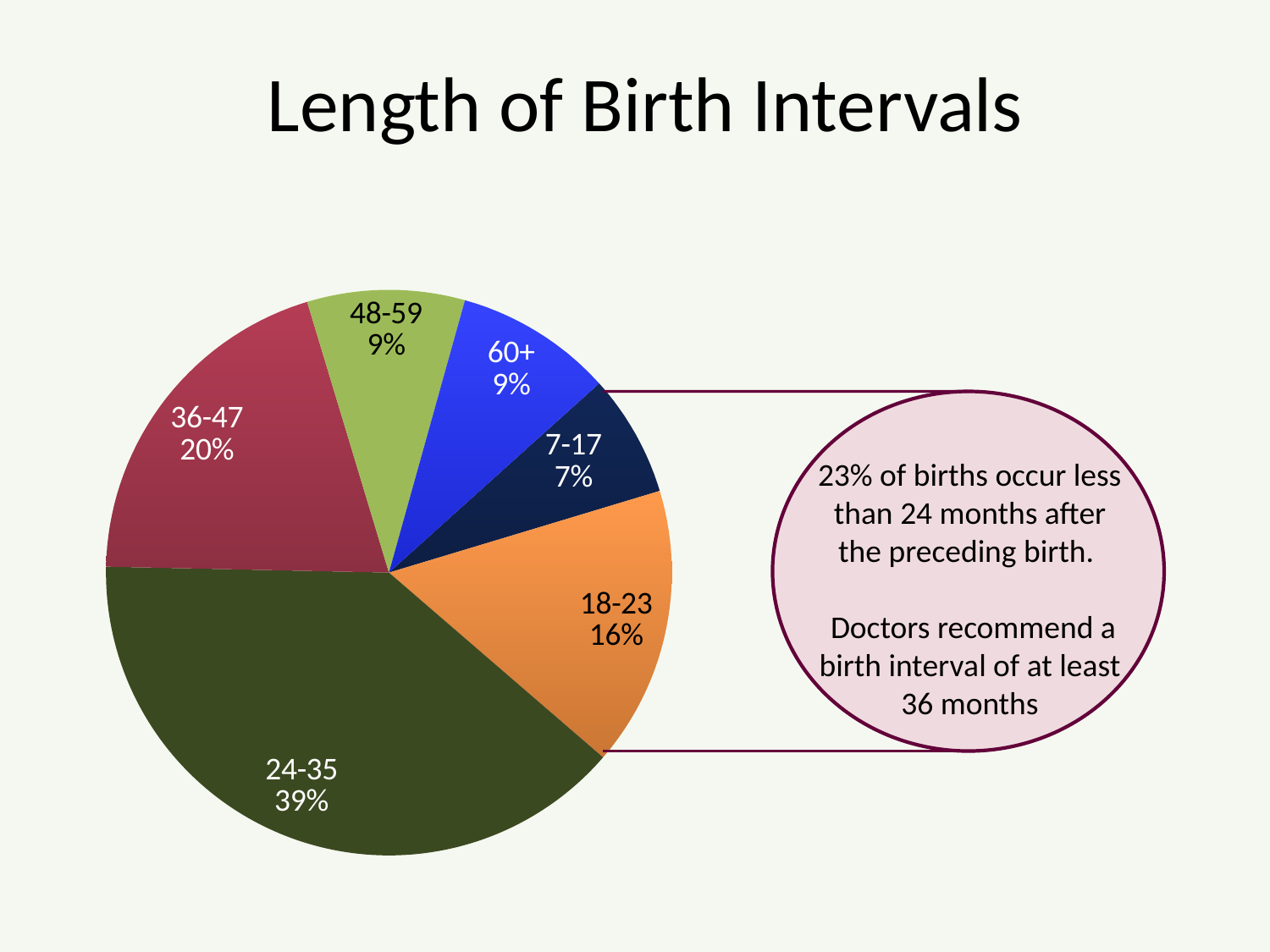

# Length of Birth Intervals

### Chart

| Category | Column1 |
|---|---|
| 7-17 | 7.0 |
| 18-23 | 16.0 |
| 24-35 | 39.0 |
| 36-47 | 20.0 |
| 48-59 | 9.0 |
| 60+ | 9.0 |
23% of births occur less than 24 months after the preceding birth.
 Doctors recommend a birth interval of at least 36 months